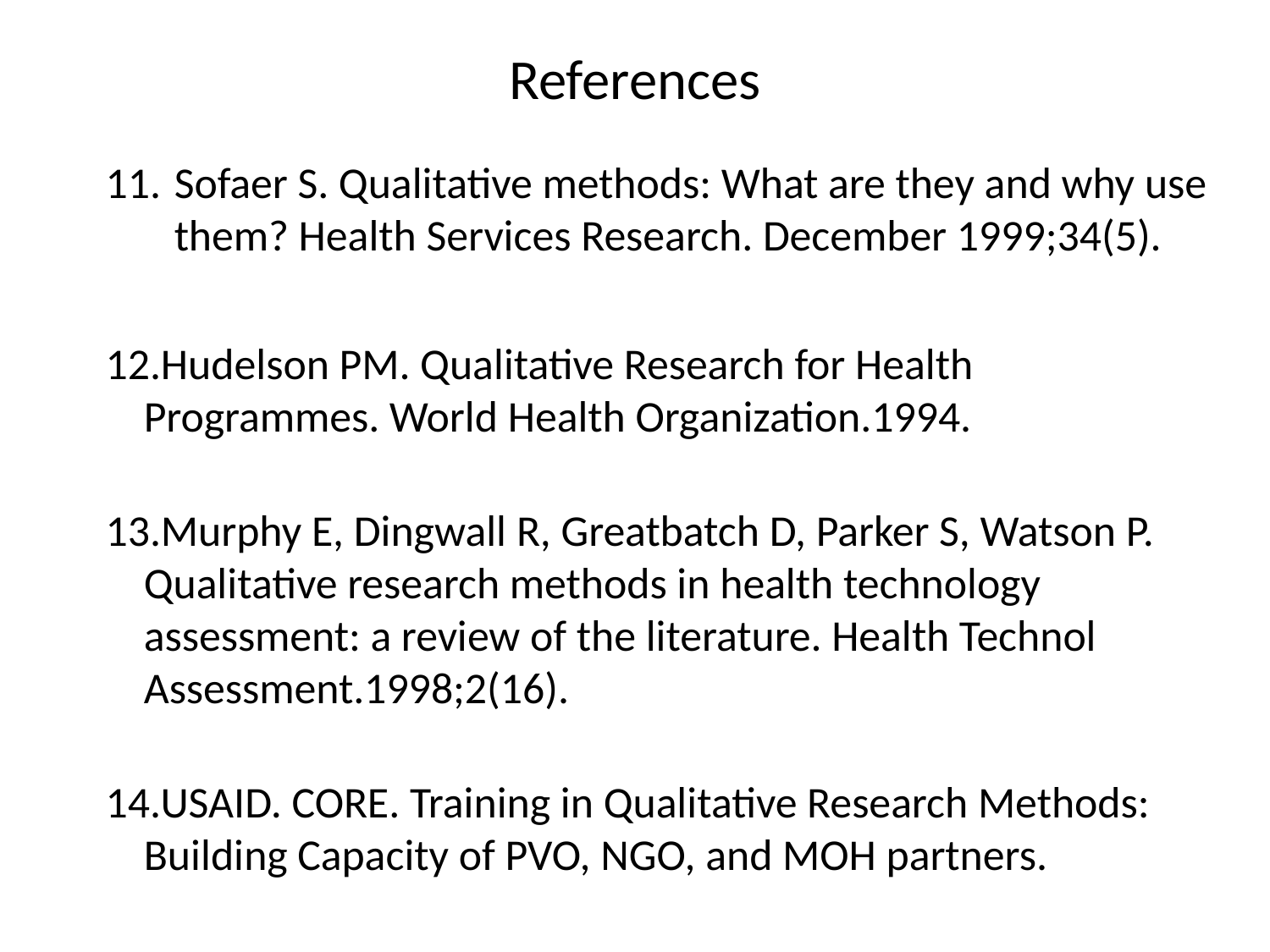

# References
Sofaer S. Qualitative methods: What are they and why use them? Health Services Research. December 1999;34(5).

12.Hudelson PM. Qualitative Research for Health Programmes. World Health Organization.1994.

13.Murphy E, Dingwall R, Greatbatch D, Parker S, Watson P. Qualitative research methods in health technology assessment: a review of the literature. Health Technol Assessment.1998;2(16).

14.USAID. CORE. Training in Qualitative Research Methods: Building Capacity of PVO, NGO, and MOH partners.